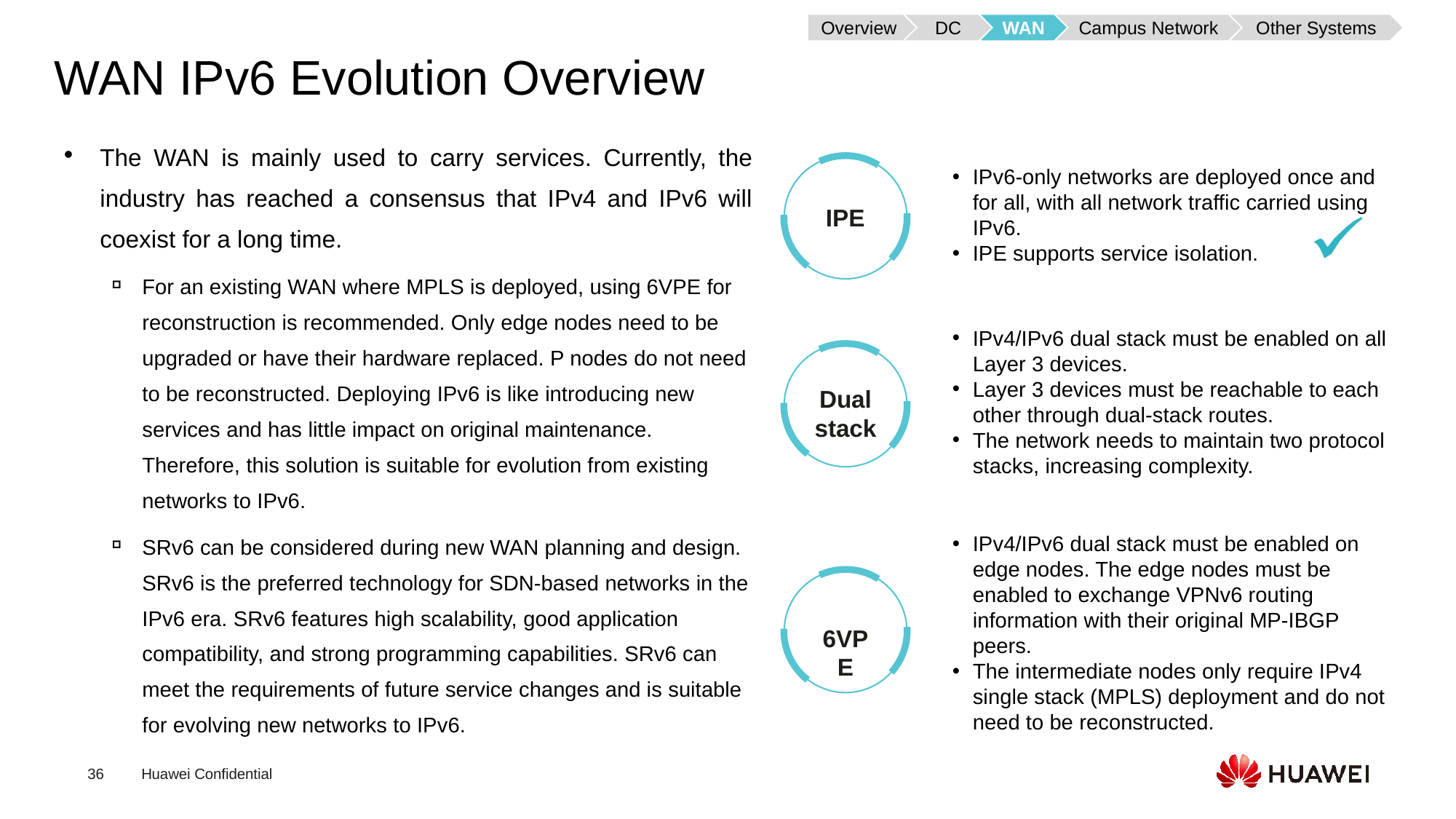

Overview
DC
WAN
Campus Network
Other Systems
# WAN IPv6 Evolution Overview
The WAN is mainly used to carry services. Currently, the industry has reached a consensus that IPv4 and IPv6 will coexist for a long time.
For an existing WAN where MPLS is deployed, using 6VPE for reconstruction is recommended. Only edge nodes need to be upgraded or have their hardware replaced. P nodes do not need to be reconstructed. Deploying IPv6 is like introducing new services and has little impact on original maintenance. Therefore, this solution is suitable for evolution from existing networks to IPv6.
SRv6 can be considered during new WAN planning and design. SRv6 is the preferred technology for SDN-based networks in the IPv6 era. SRv6 features high scalability, good application compatibility, and strong programming capabilities. SRv6 can meet the requirements of future service changes and is suitable for evolving new networks to IPv6.

IPv6-only networks are deployed once and for all, with all network traffic carried using IPv6.
IPE supports service isolation.
IPE

IPv4/IPv6 dual stack must be enabled on all Layer 3 devices.
Layer 3 devices must be reachable to each other through dual-stack routes.
The network needs to maintain two protocol stacks, increasing complexity.

Dual stack
IPv4/IPv6 dual stack must be enabled on edge nodes. The edge nodes must be enabled to exchange VPNv6 routing information with their original MP-IBGP peers.
The intermediate nodes only require IPv4 single stack (MPLS) deployment and do not need to be reconstructed.

6VPE